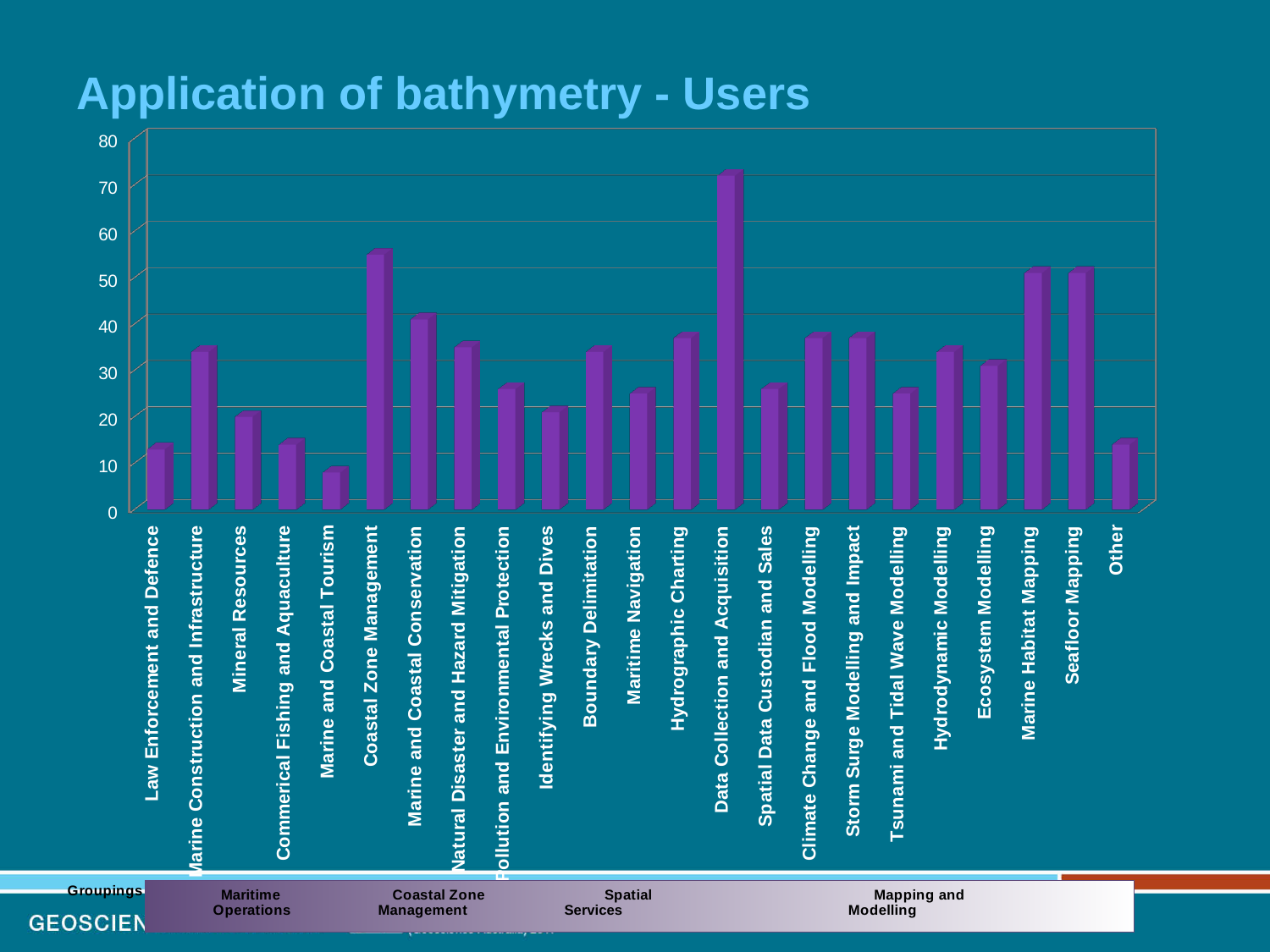

# Application of bathymetry - Users

[unsupported chart]